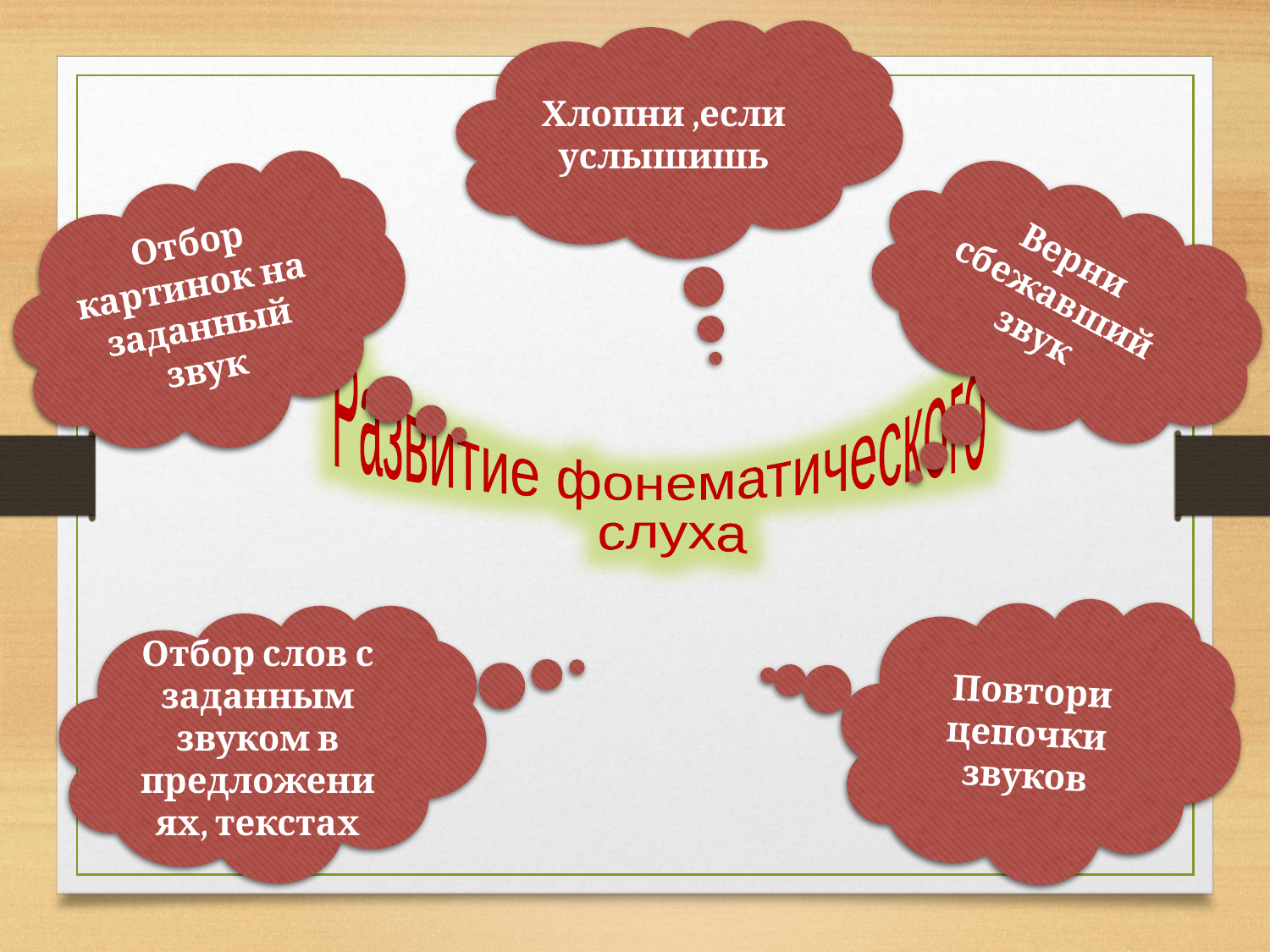

Хлопни ,если услышишь
 Отбор картинок на заданный звук
Верни сбежавший звук
Развитие фонематического
 слуха
 Повтори цепочки звуков
Отбор слов с заданным звуком в предложениях, текстах